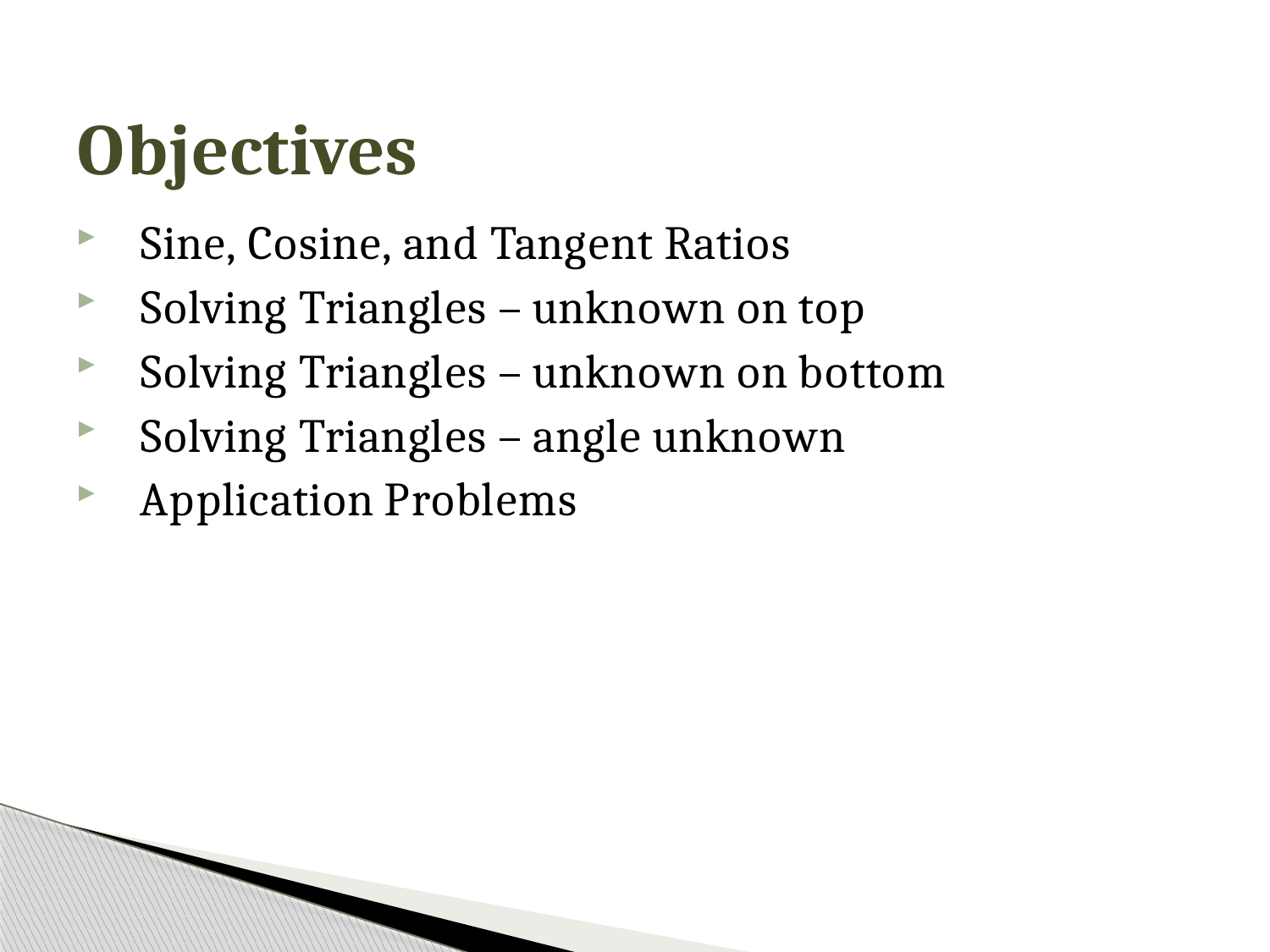

# Objectives
Sine, Cosine, and Tangent Ratios
Solving Triangles – unknown on top
Solving Triangles – unknown on bottom
Solving Triangles – angle unknown
Application Problems